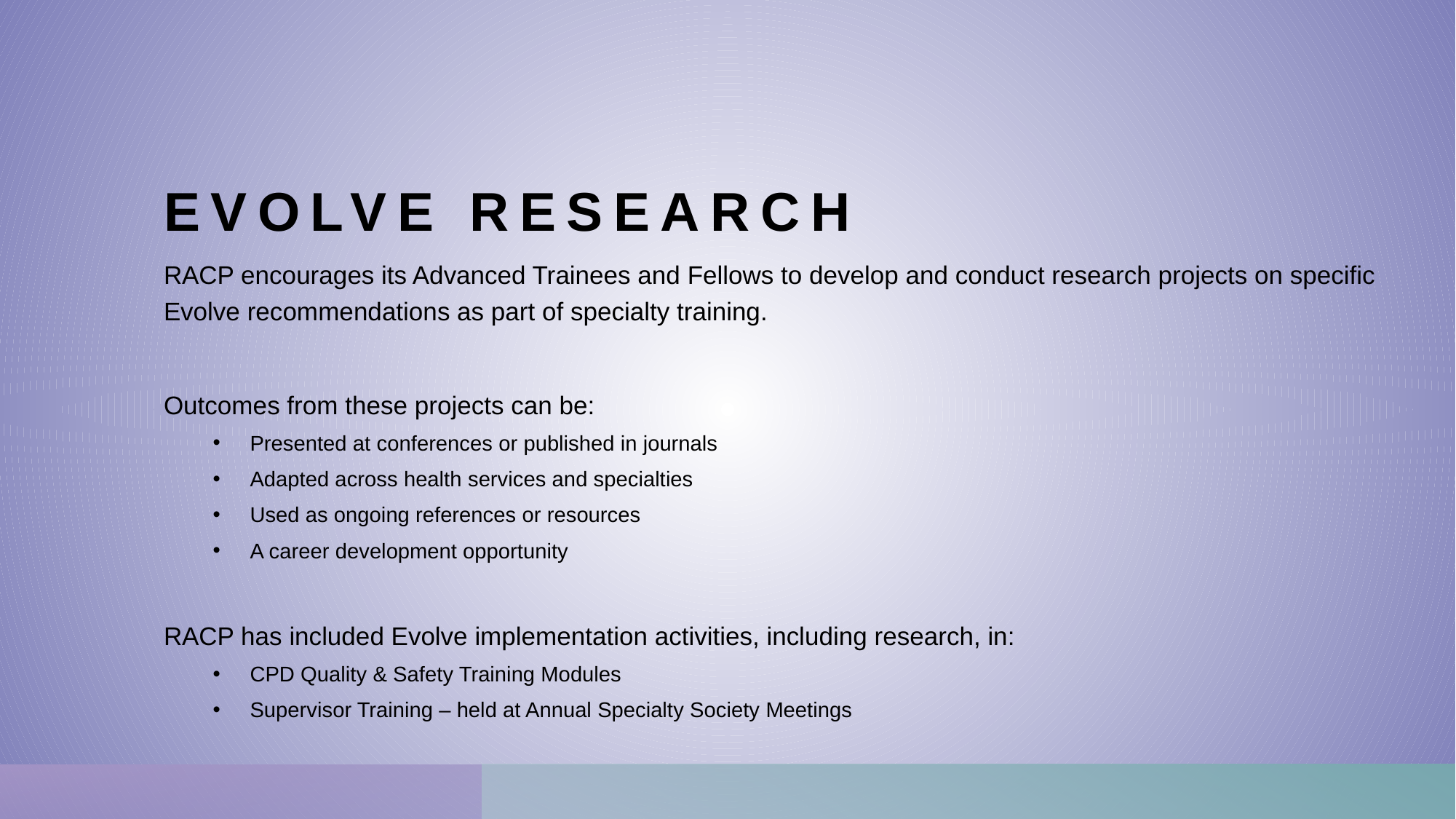

# Evolve Research
RACP encourages its Advanced Trainees and Fellows to develop and conduct research projects on specific Evolve recommendations as part of specialty training.

Outcomes from these projects can be:
Presented at conferences or published in journals
Adapted across health services and specialties
Used as ongoing references or resources
A career development opportunity

RACP has included Evolve implementation activities, including research, in:
CPD Quality & Safety Training Modules
Supervisor Training – held at Annual Specialty Society Meetings